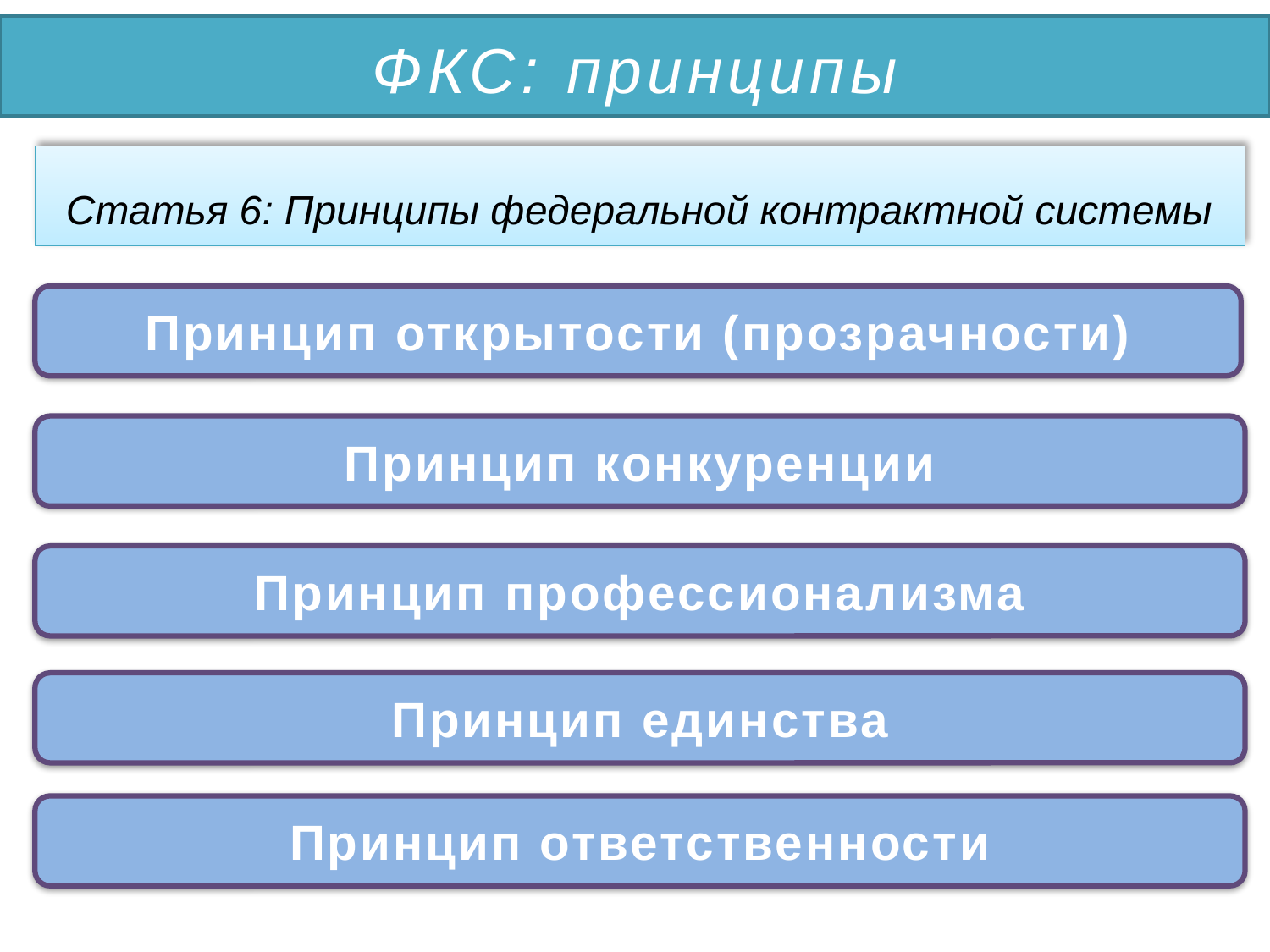

ФКС: принципы
Статья 6: Принципы федеральной контрактной системы
Принцип открытости (прозрачности)
Принцип конкуренции
Принцип профессионализма
Принцип единства
Принцип ответственности